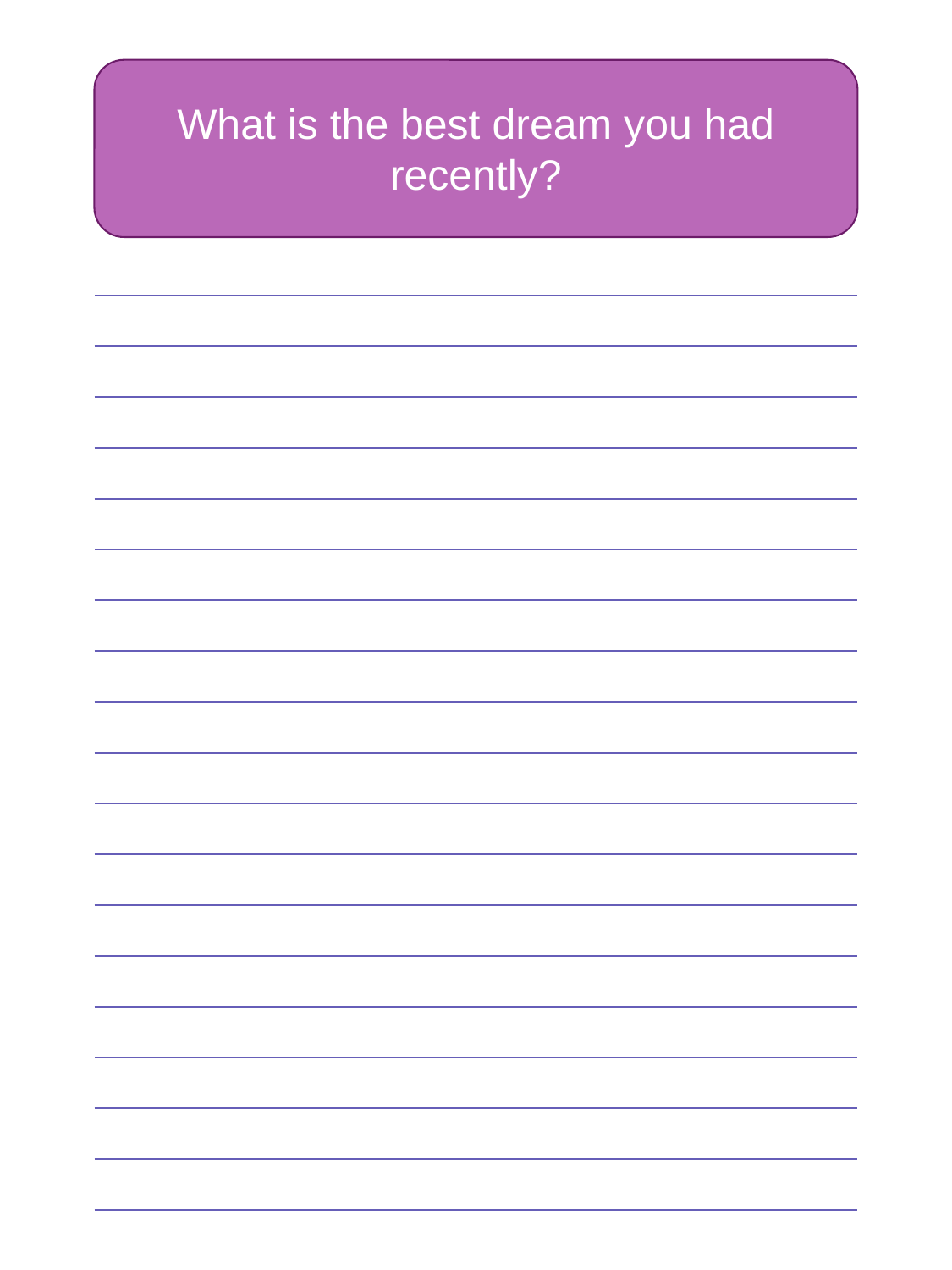

What is the best dream you had recently?
|  |
| --- |
|  |
|  |
|  |
|  |
|  |
|  |
|  |
|  |
|  |
|  |
|  |
|  |
|  |
|  |
|  |
|  |
|  |